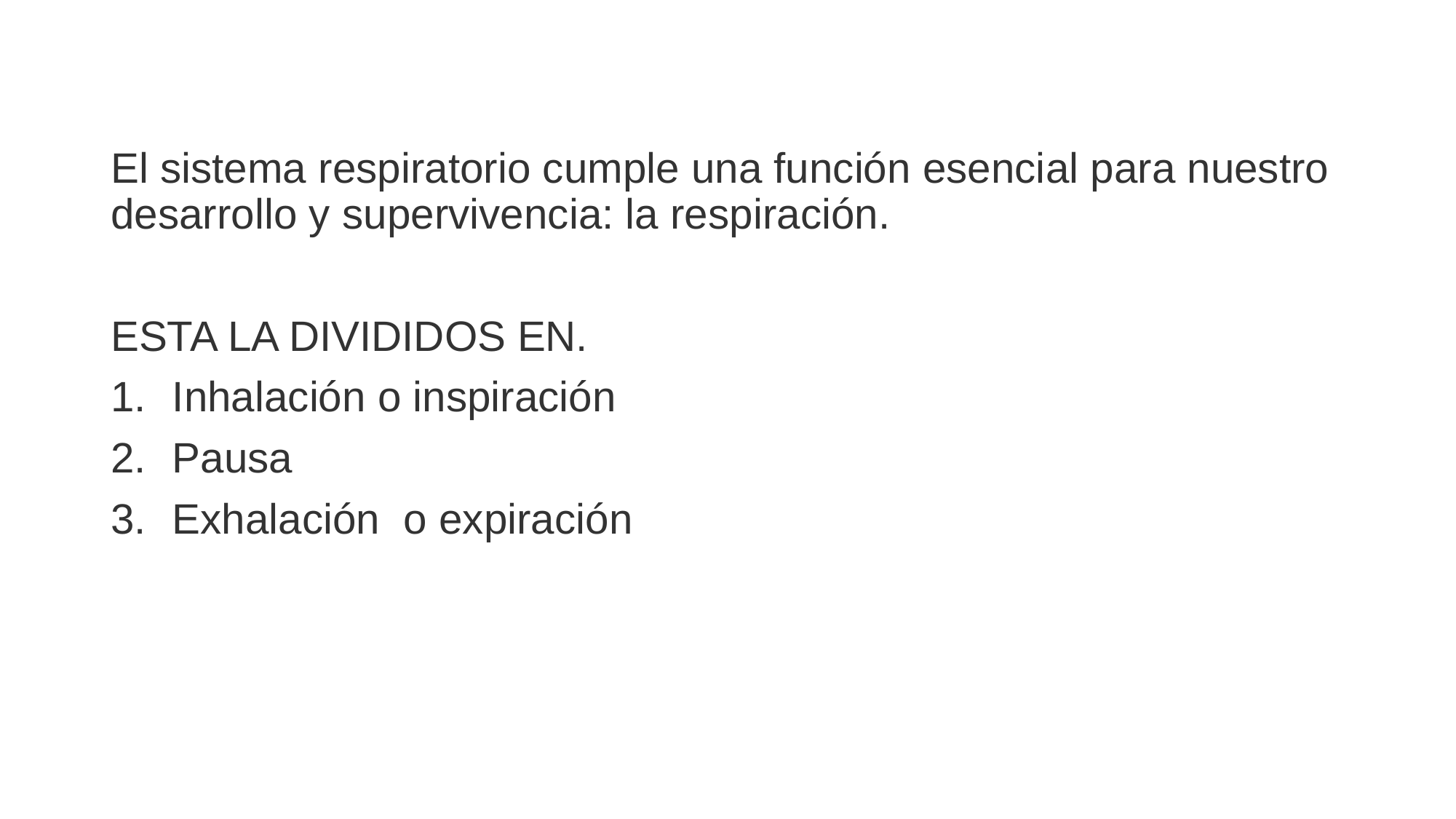

El sistema respiratorio cumple una función esencial para nuestro desarrollo y supervivencia: la respiración.

ESTA LA DIVIDIDOS EN.
Inhalación o inspiración
Pausa
Exhalación  o expiración